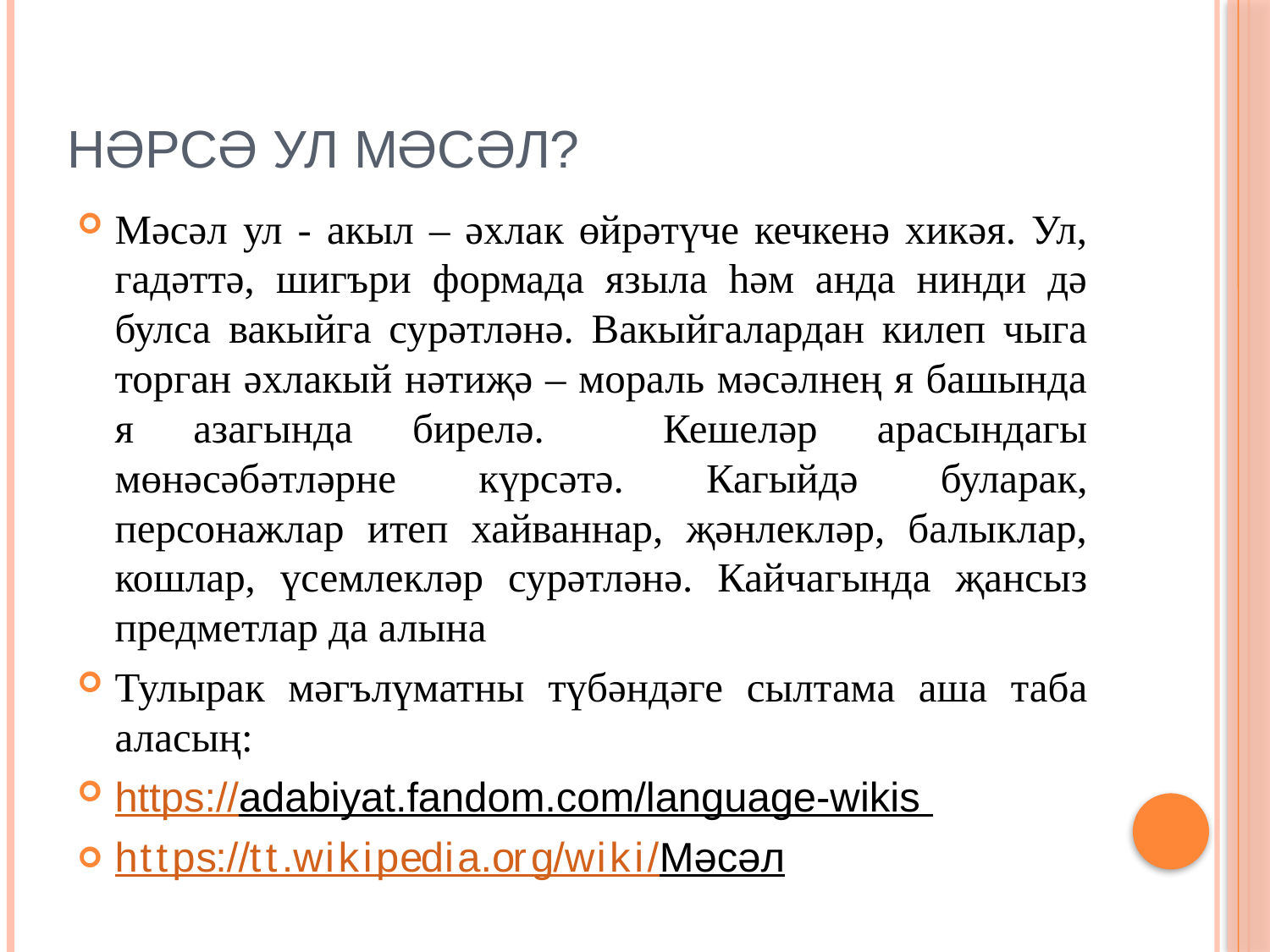

# Нәрсә ул мәсәл?
Мәсәл ул - акыл – әхлак өйрәтүче кечкенә хикәя. Ул, гадәттә, шигъри формада языла һәм анда нинди дә булса вакыйга сурәтләнә. Вакыйгалардан килеп чыга торган әхлакый нәтиҗә – мораль мәсәлнең я башында я азагында бирелә.  Кешеләр арасындагы мөнәсәбәтләрне күрсәтә. Кагыйдә буларак, персонажлар итеп хайваннар, җәнлекләр, балыклар, кошлар, үсемлекләр сурәтләнә. Кайчагында җансыз предметлар да алына
Тулырак мәгълүматны түбәндәге сылтама аша таба аласың:
https://adabiyat.fandom.com/language-wikis
https://tt.wikipedia.org/wiki/Мәсәл